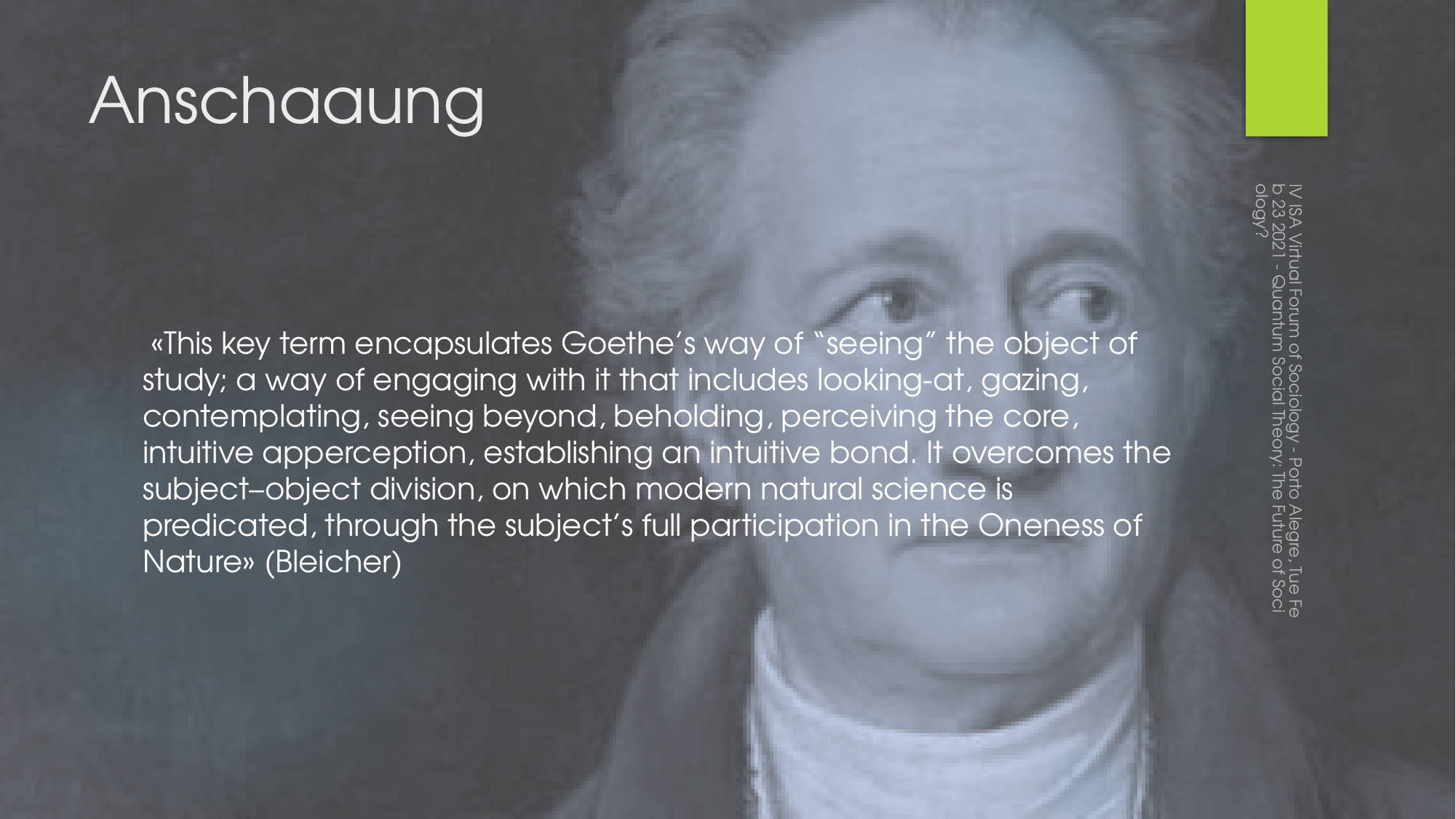

# Anschaaung
 «This key term encapsulates Goethe’s way of “seeing” the object of study; a way of engaging with it that includes looking-at, gazing, contemplating, seeing beyond, beholding, perceiving the core, intuitive apperception, establishing an intuitive bond. It overcomes the subject–object division, on which modern natural science is predicated, through the subject’s full participation in the Oneness of Nature» (Bleicher)
IV ISA Virtual Forum of Sociology - Porto Alegre, Tue Feb 23 2021 - Quantum Social Theory: The Future of Sociology?